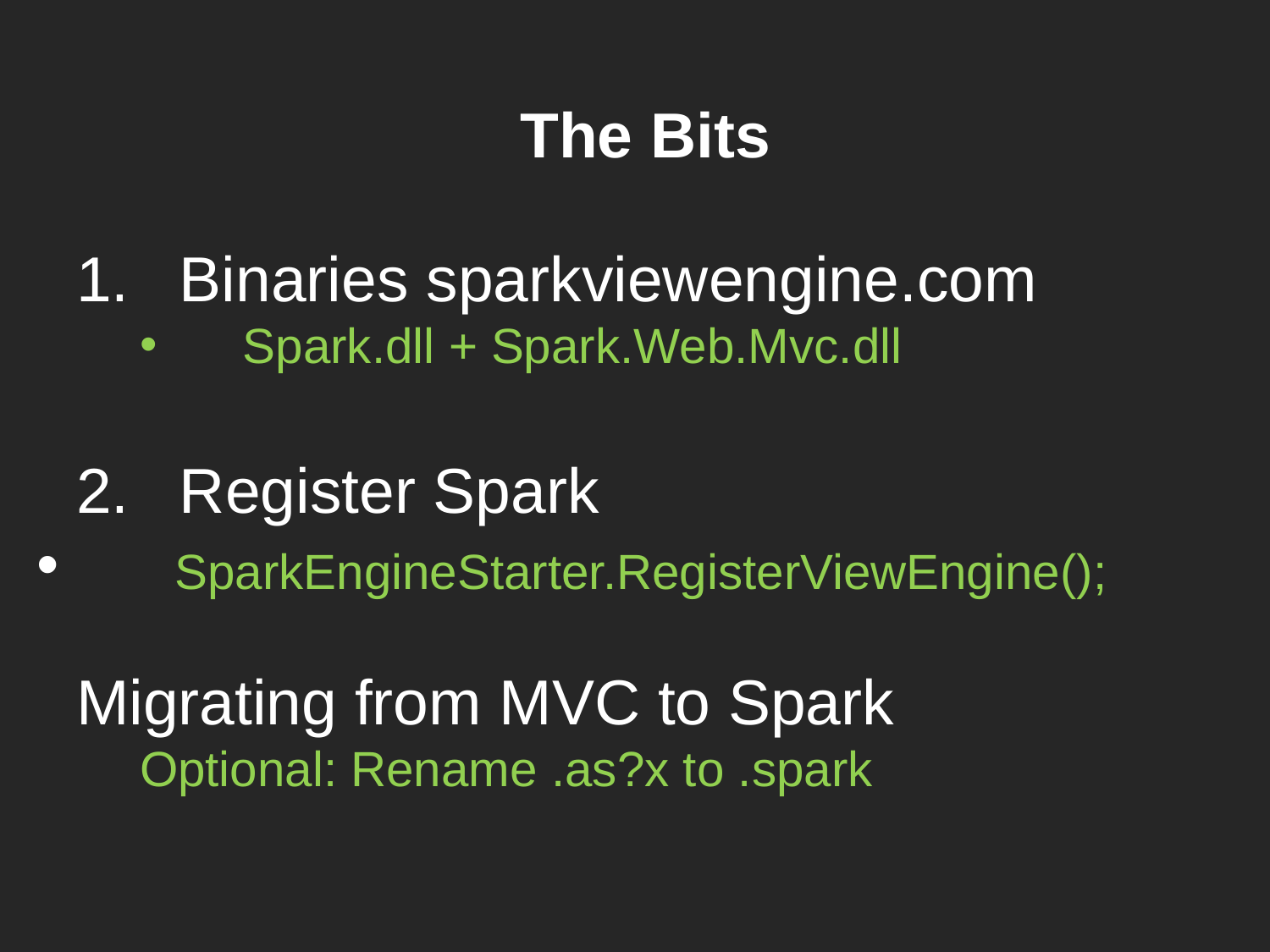

# The Bits

Binaries sparkviewengine.com
Spark.dll + Spark.Web.Mvc.dll

Register Spark
  SparkEngineStarter.RegisterViewEngine();

Migrating from MVC to Spark
Optional: Rename .as?x to .spark